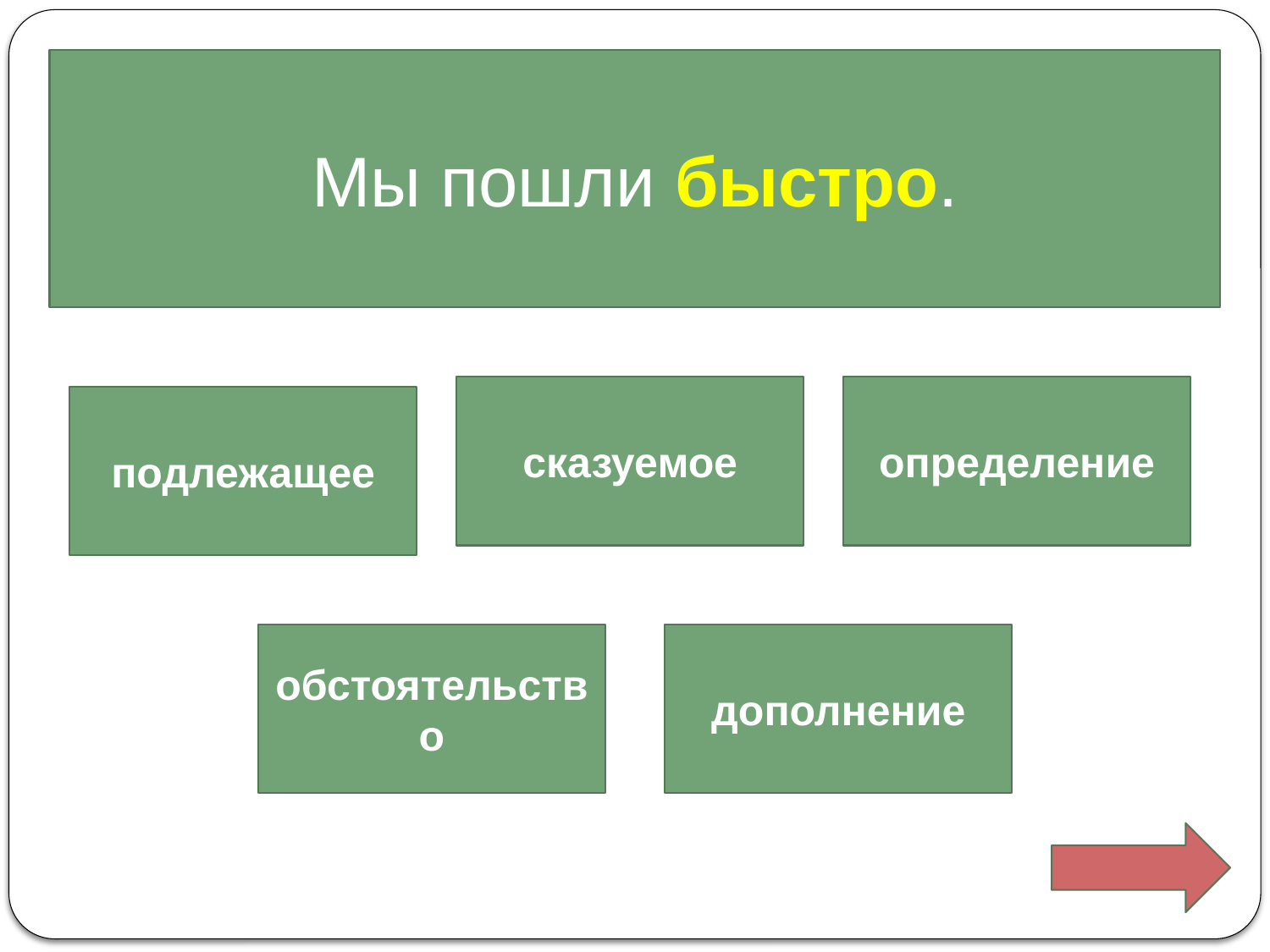

Мы пошли быстро.
сказуемое
определение
подлежащее
обстоятельство
дополнение